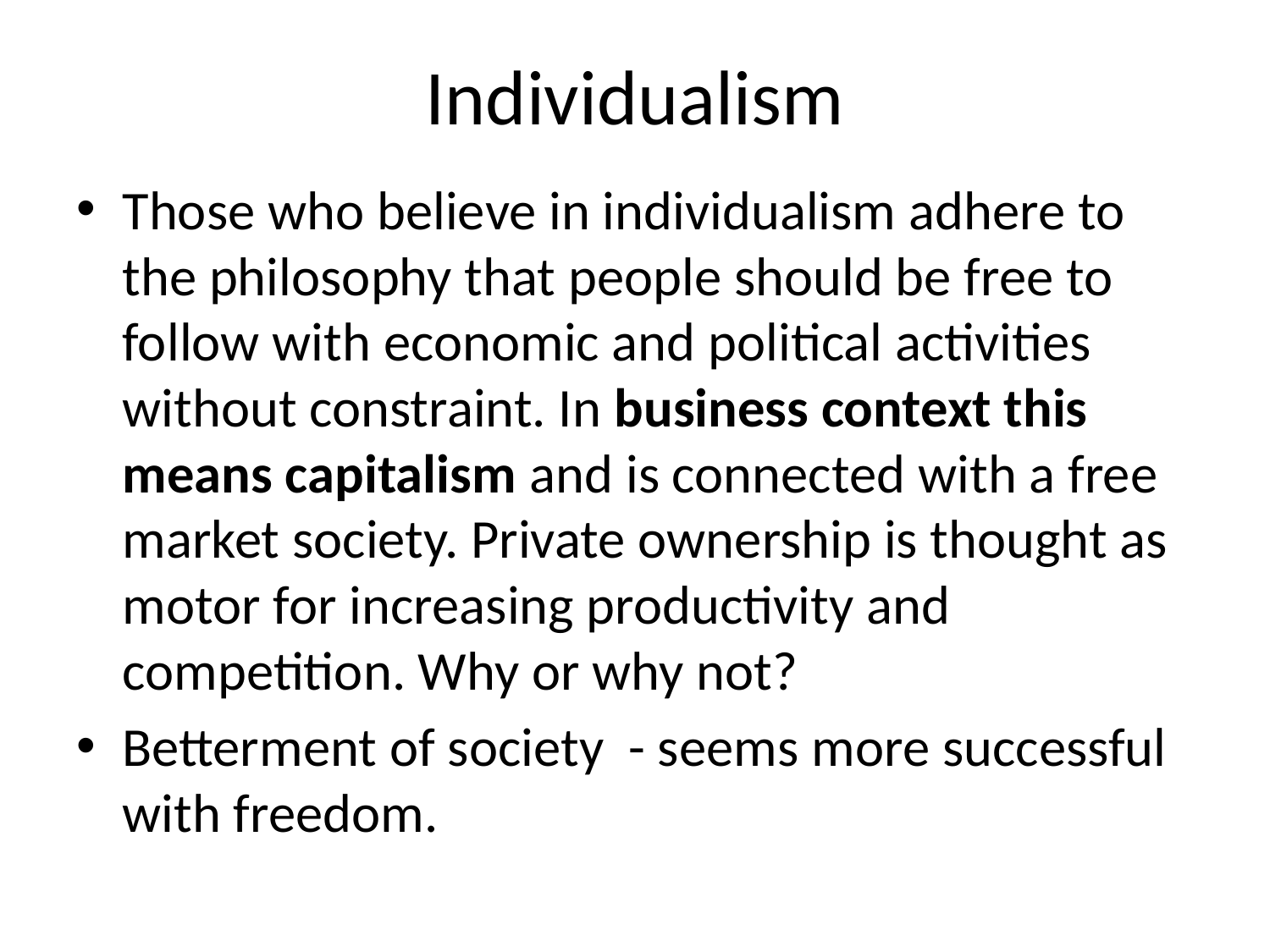

# Individualism
Those who believe in individualism adhere to the philosophy that people should be free to follow with economic and political activities without constraint. In business context this means capitalism and is connected with a free market society. Private ownership is thought as motor for increasing productivity and competition. Why or why not?
Betterment of society  - seems more successful with freedom.